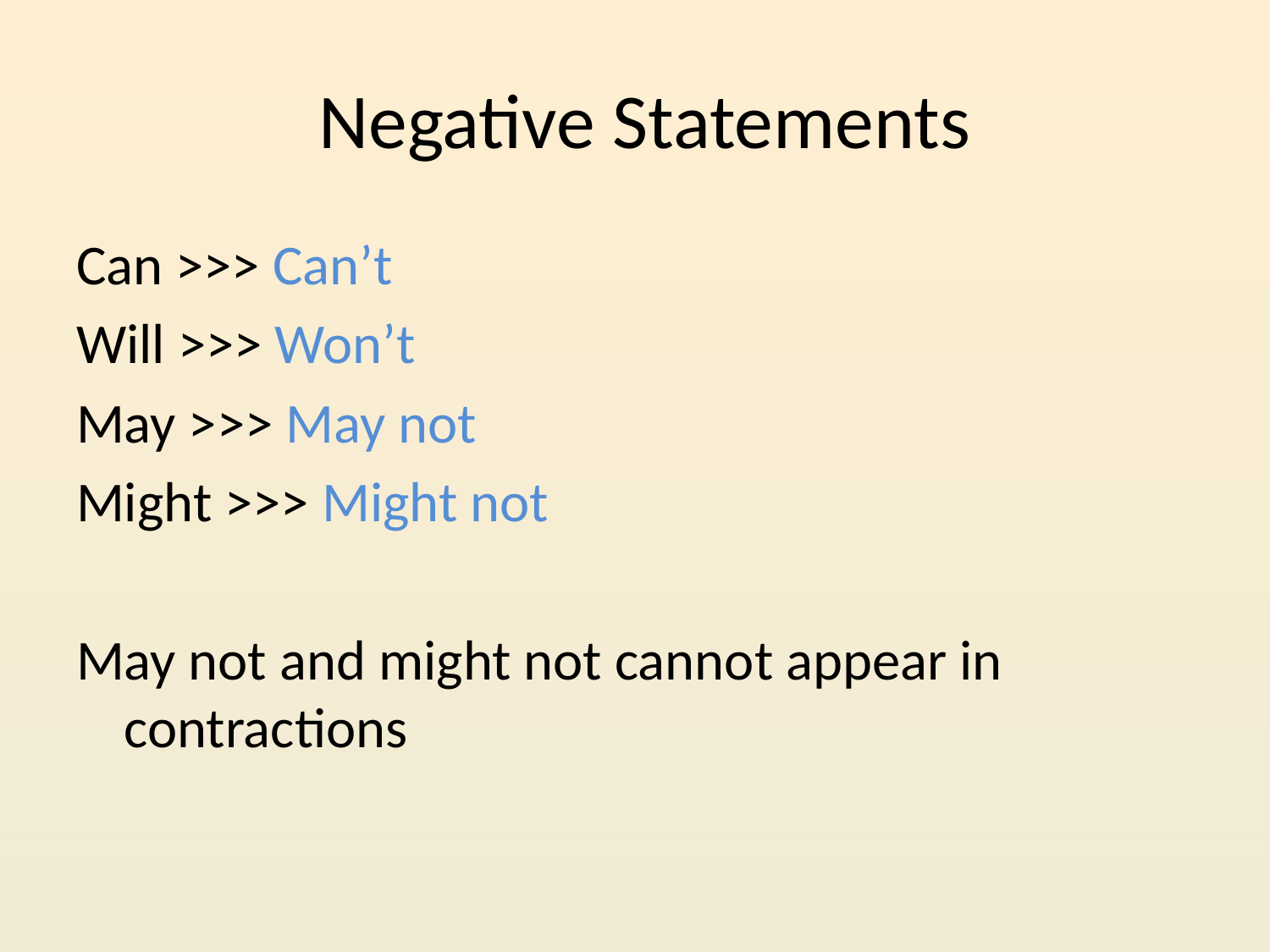

# Negative Statements
Can >>> Can’t
Will >>> Won’t
May >>> May not
Might >>> Might not

May not and might not cannot appear in contractions